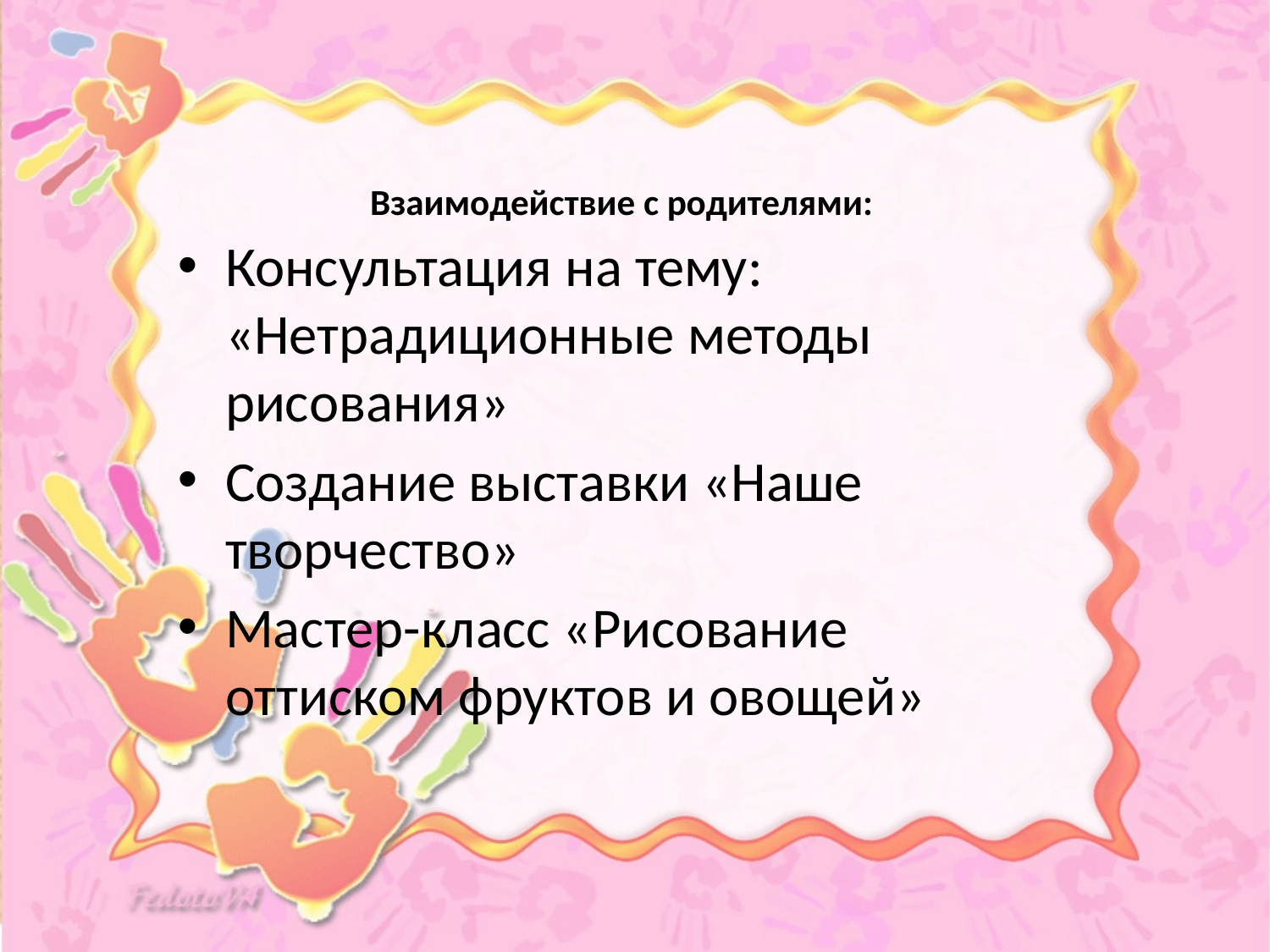

# Взаимодействие с родителями:
Консультация на тему: «Нетрадиционные методы рисования»
Создание выставки «Наше творчество»
Мастер-класс «Рисование оттиском фруктов и овощей»